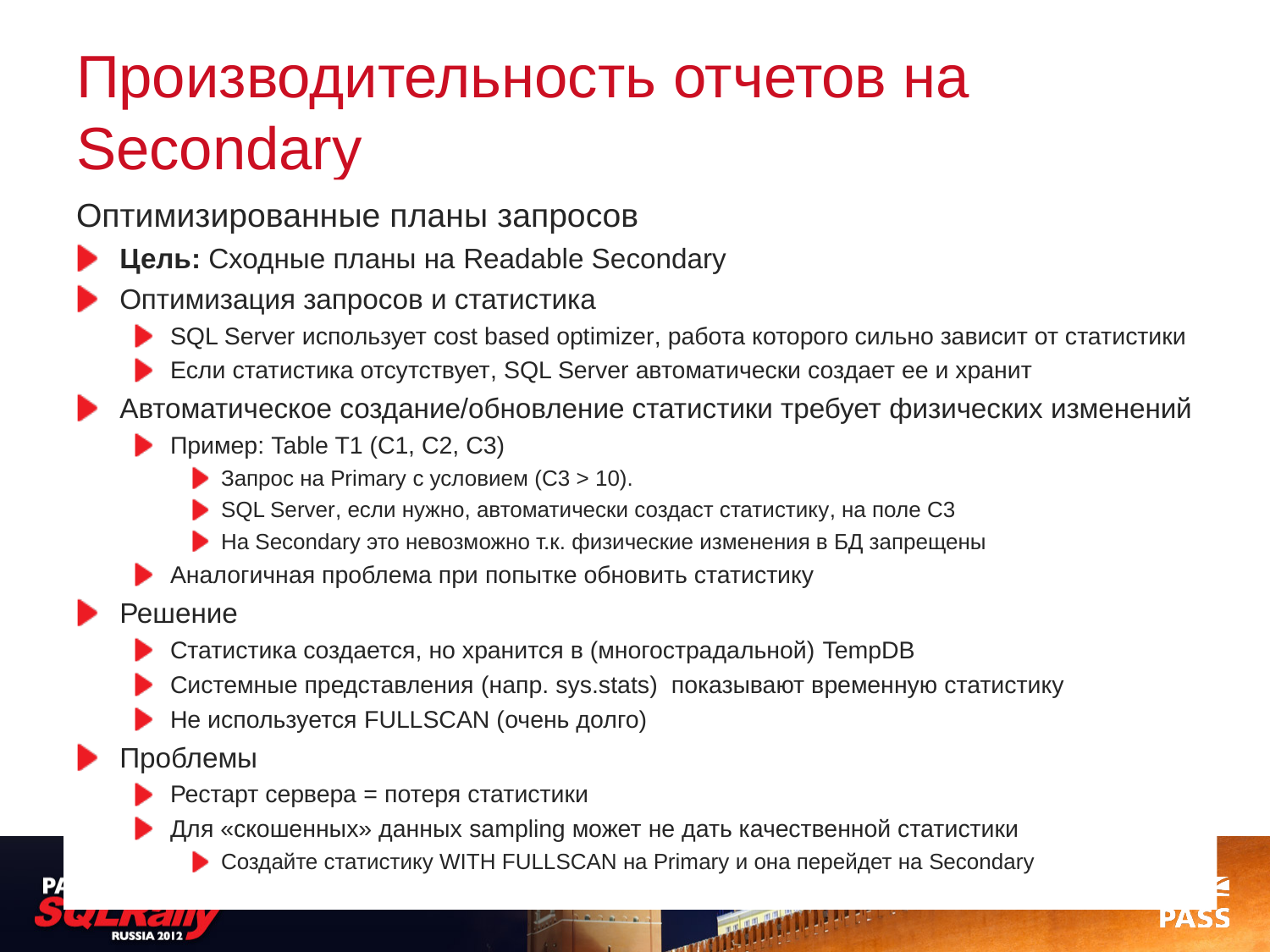

# Производительность отчетов на Secondary
Оптимизированные планы запросов
Цель: Сходные планы на Readable Secondary
Оптимизация запросов и статистика
SQL Server использует cost based optimizer, работа которого сильно зависит от статистики
Если статистика отсутствует, SQL Server автоматически создает ее и хранит
Автоматическое создание/обновление статистики требует физических изменений
Пример: Table T1 (C1, C2, C3)
Запрос на Primary с условием (C3 > 10).
SQL Server, если нужно, автоматически создаст статистику, на поле C3
На Secondary это невозможно т.к. физические изменения в БД запрещены
Аналогичная проблема при попытке обновить статистику
Решение
Статистика создается, но хранится в (многострадальной) TempDB
Системные представления (напр. sys.stats)  показывают временную статистику
Не используется FULLSCAN (очень долго)
Проблемы
Рестарт сервера = потеря статистики
Для «скошенных» данных sampling может не дать качественной статистики
Создайте статистику WITH FULLSCAN на Primary и она перейдет на Secondary